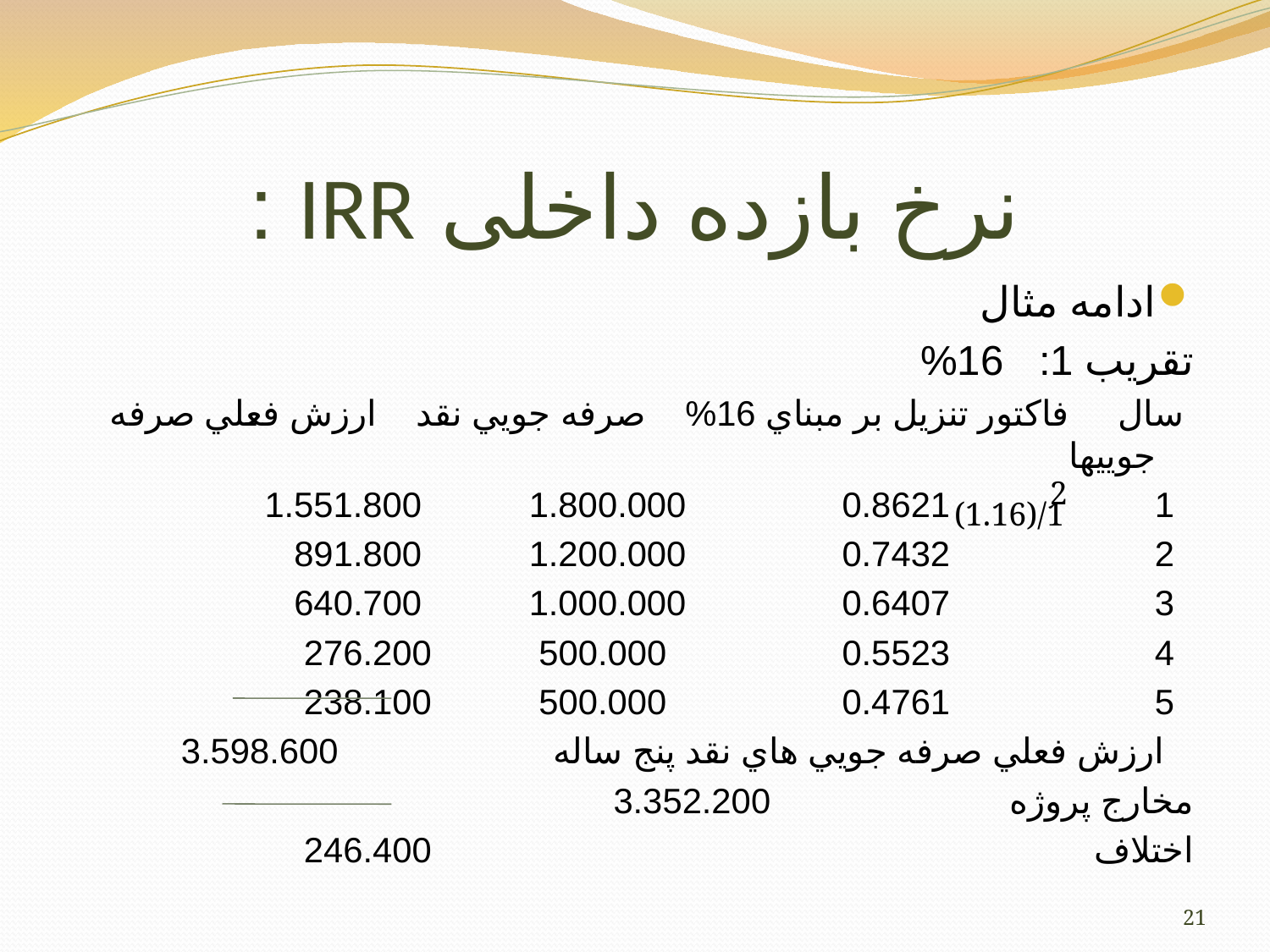

# نرخ بازده داخلی IRR :
ادامه مثال
تقريب 1:   16%
 سال     فاكتور تنزيل بر مبناي 16%    صرفه جويي نقد    ارزش فعلي صرفه جوييها
  1                     0.8621                1.800.000           1.551.800
  2                     0.7432                1.200.000           891.800
  3                     0.6407                1.000.000           640.700
  4                     0.5523                  500.000           276.200
  5                     0.4761                  500.000           238.100
   ارزش فعلي صرفه جويي هاي نقد پنج ساله                      3.598.600
مخارج پروژه			      		    3.352.200
اختلاف                                                                    246.400
2
(1.16)/1
21